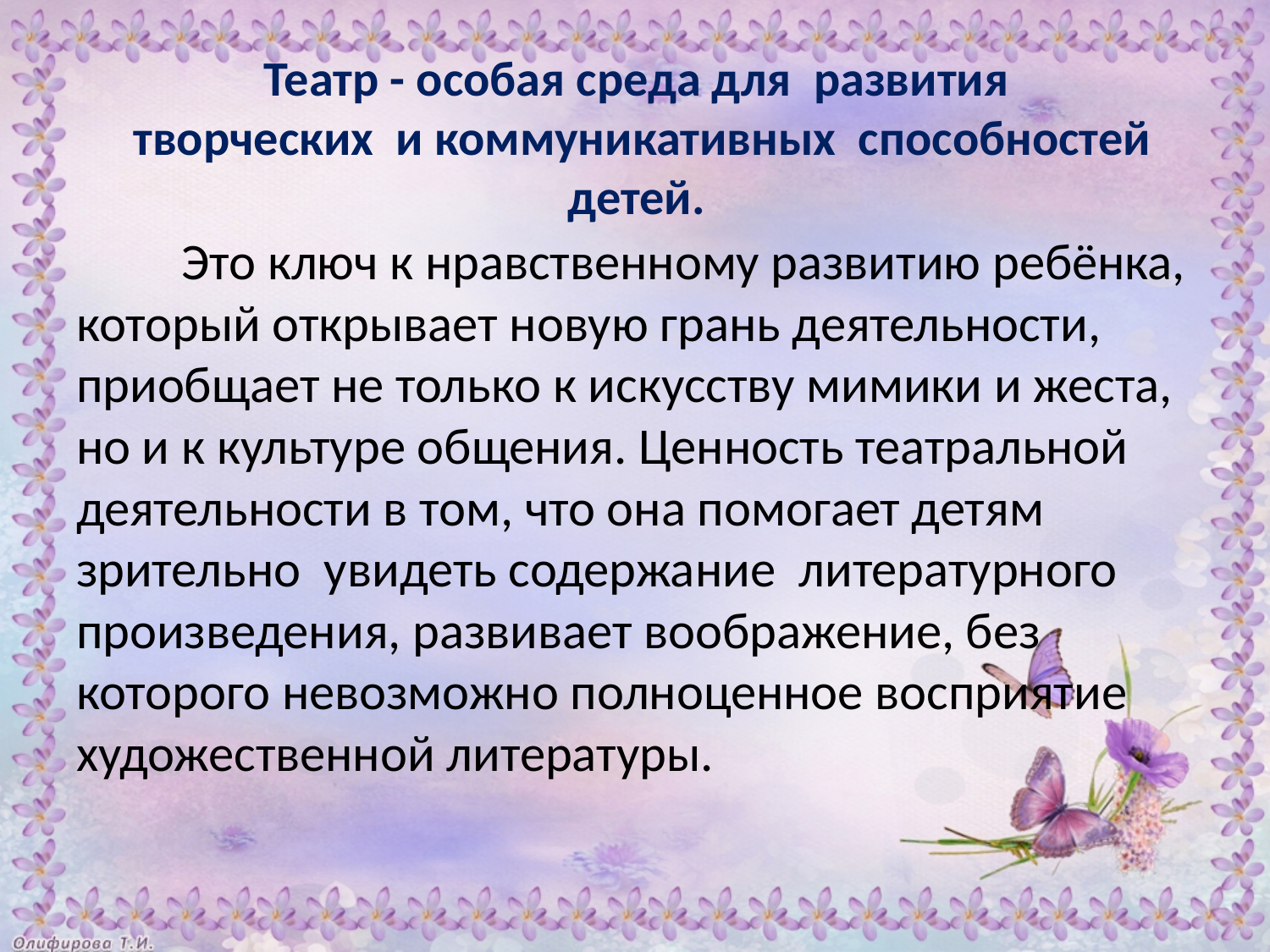

# Театр - особая среда для  развития творческих  и коммуникативных  способностей детей.
	Это ключ к нравственному развитию ребёнка, который открывает новую грань деятельности, приобщает не только к искусству мимики и жеста, но и к культуре общения. Ценность театральной деятельности в том, что она помогает детям зрительно  увидеть содержание  литературного произведения, развивает воображение, без которого невозможно полноценное восприятие художественной литературы.